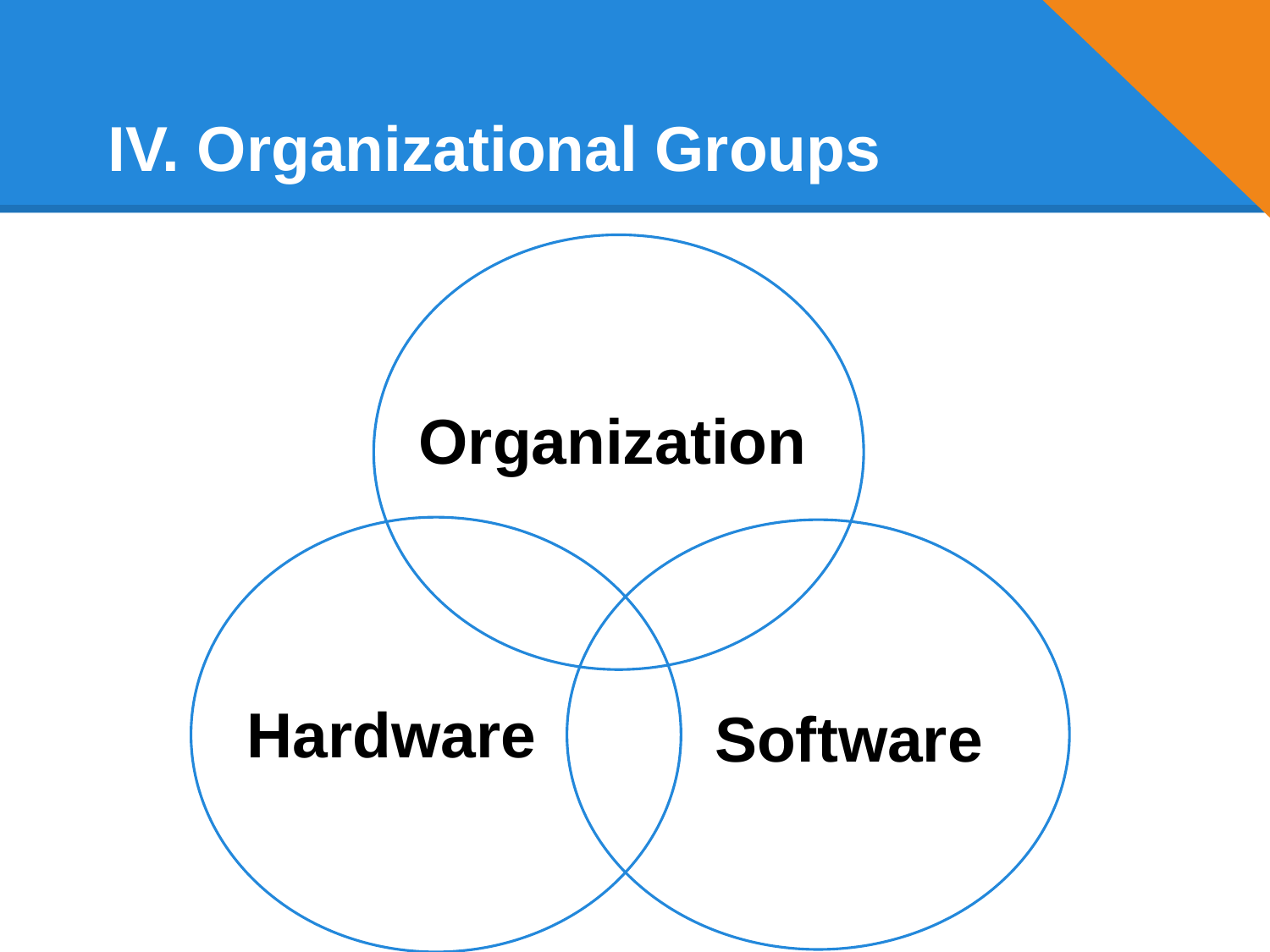

# IV. Organizational Groups

Organization

Hardware
Software